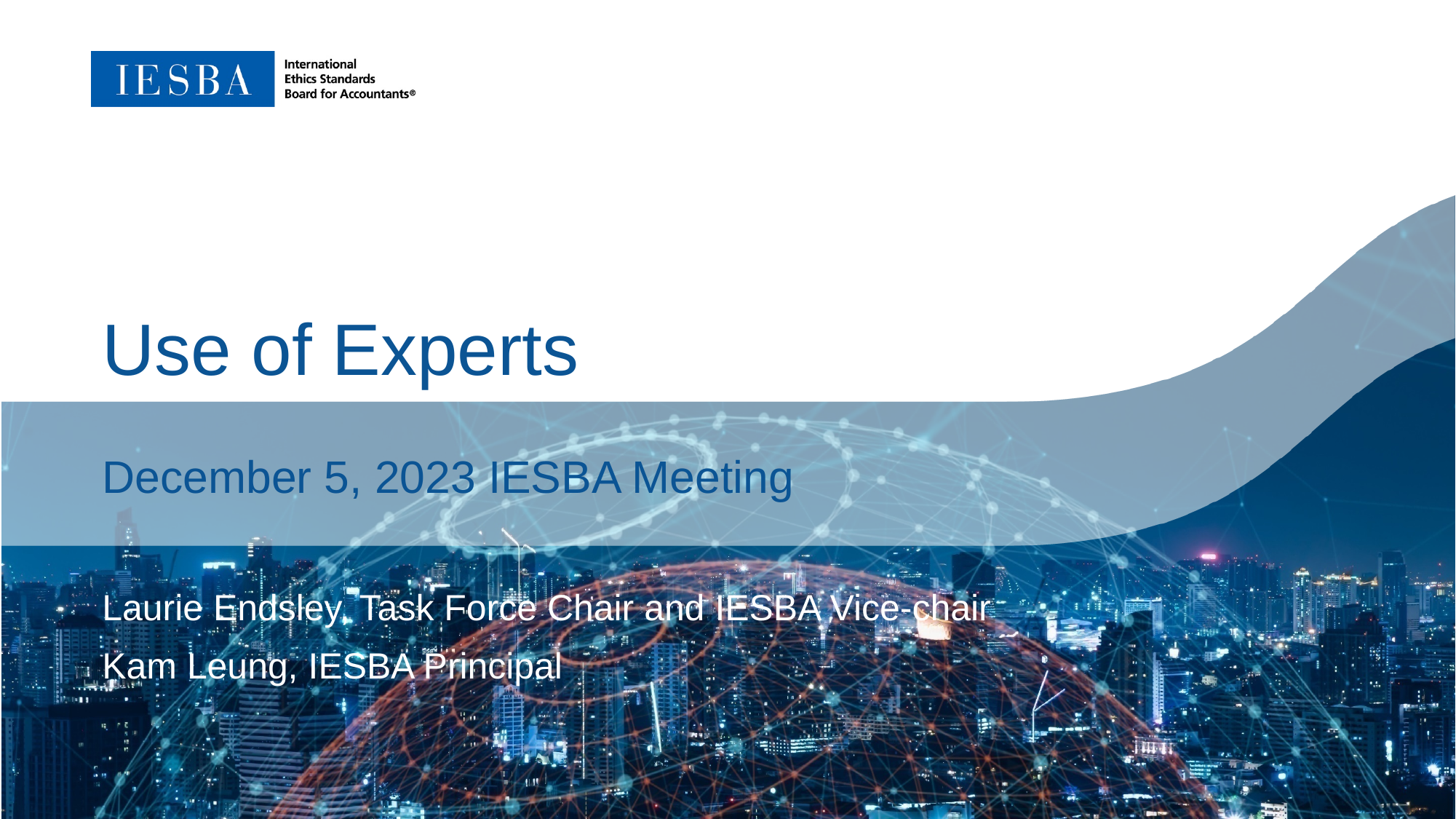

Use of Experts
December 5, 2023 IESBA Meeting
Laurie Endsley, Task Force Chair and IESBA Vice-chair
Kam Leung, IESBA Principal